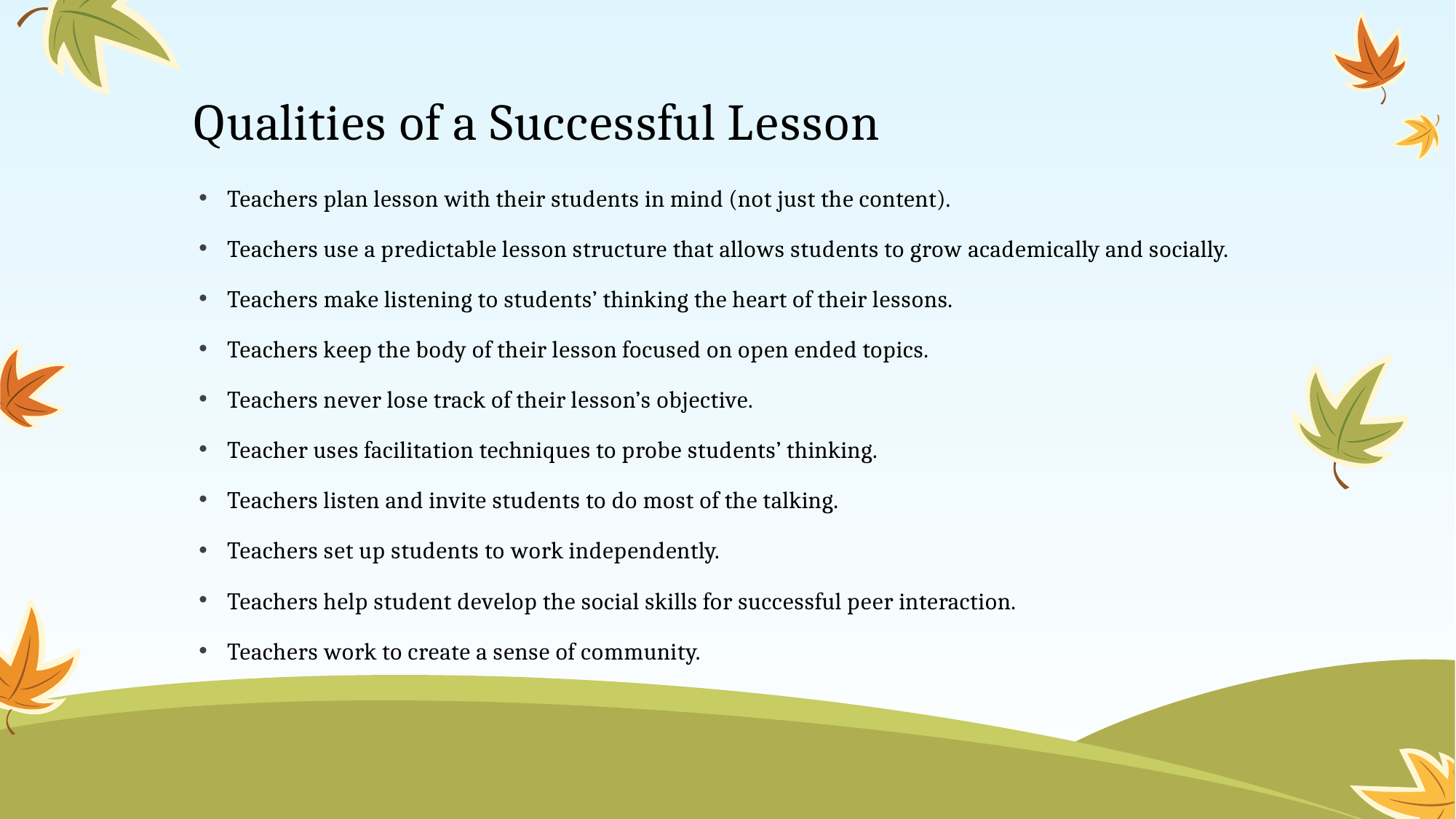

# Qualities of a Successful Lesson
Teachers plan lesson with their students in mind (not just the content).
Teachers use a predictable lesson structure that allows students to grow academically and socially.
Teachers make listening to students’ thinking the heart of their lessons.
Teachers keep the body of their lesson focused on open ended topics.
Teachers never lose track of their lesson’s objective.
Teacher uses facilitation techniques to probe students’ thinking.
Teachers listen and invite students to do most of the talking.
Teachers set up students to work independently.
Teachers help student develop the social skills for successful peer interaction.
Teachers work to create a sense of community.